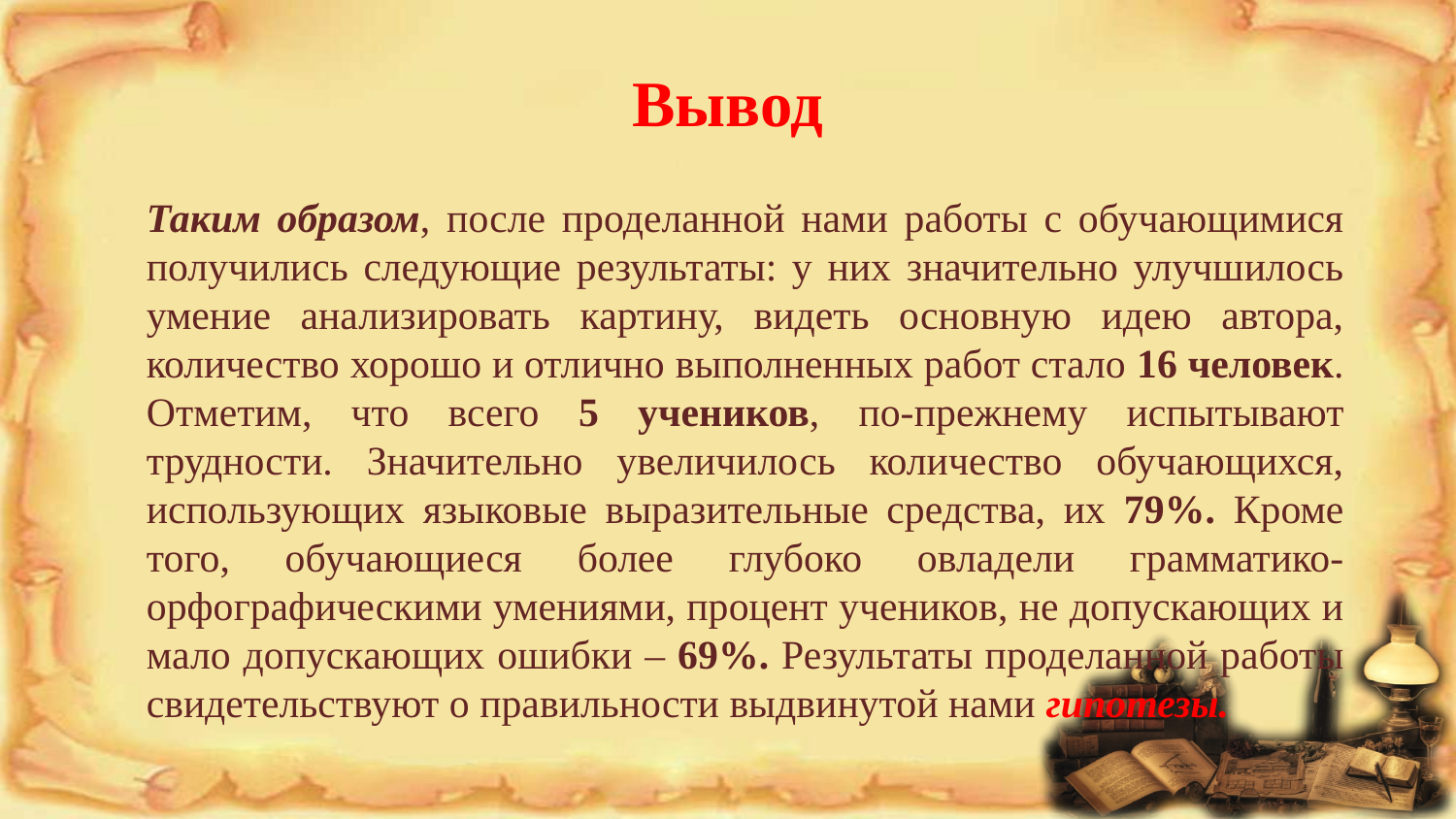

# Вывод

Таким образом, после проделанной нами работы с обучающимися получились следующие результаты: у них значительно улучшилось умение анализировать картину, видеть основную идею автора, количество хорошо и отлично выполненных работ стало 16 человек. Отметим, что всего 5 учеников, по-прежнему испытывают трудности. Значительно увеличилось количество обучающихся, использующих языковые выразительные средства, их 79%. Кроме того, обучающиеся более глубоко овладели грамматико-орфографическими умениями, процент учеников, не допускающих и мало допускающих ошибки – 69%. Результаты проделанной работы свидетельствуют о правильности выдвинутой нами гипотезы.